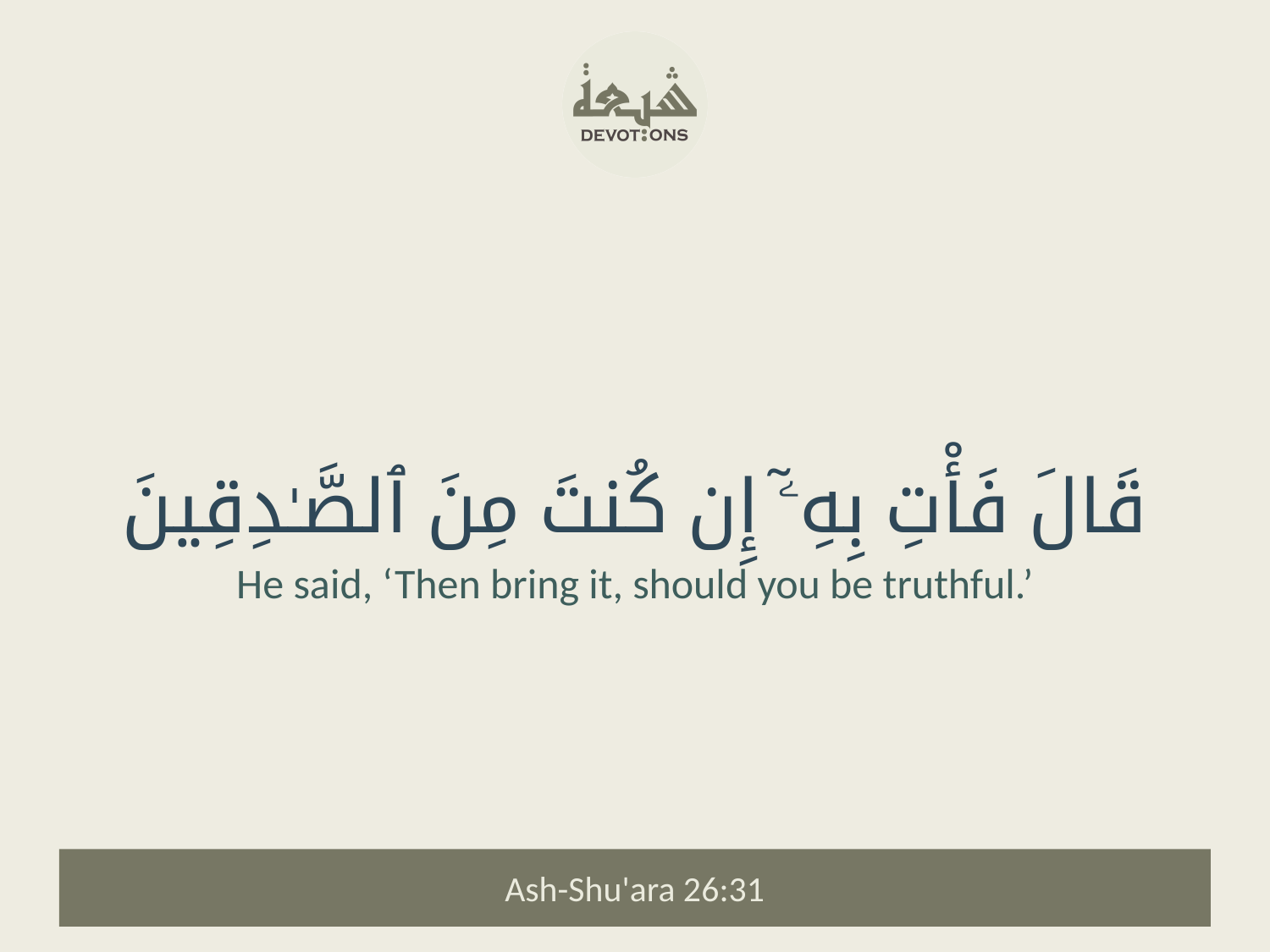

قَالَ فَأْتِ بِهِۦٓ إِن كُنتَ مِنَ ٱلصَّـٰدِقِينَ
He said, ‘Then bring it, should you be truthful.’
Ash-Shu'ara 26:31